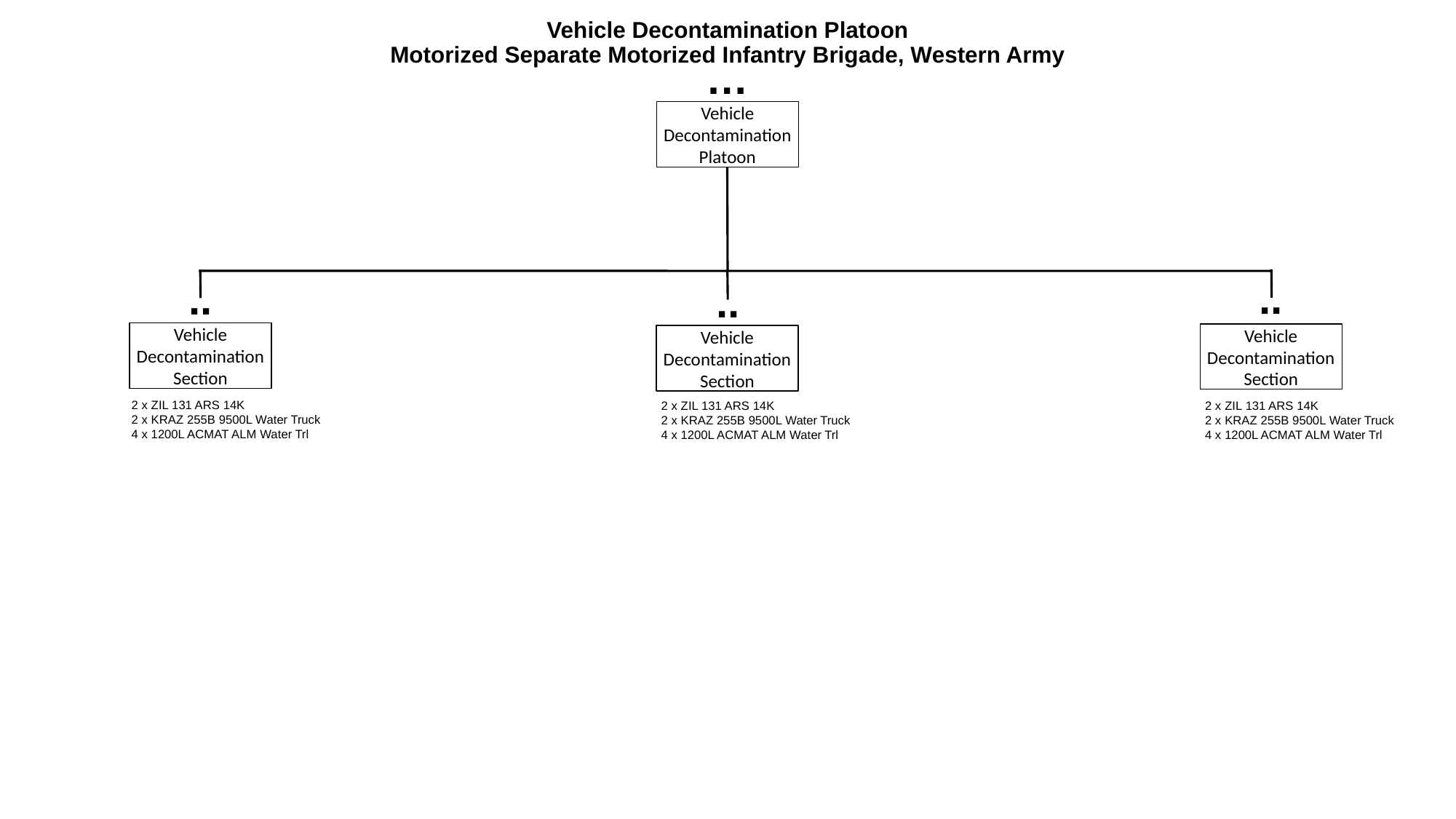

# Vehicle Decontamination Platoon Motorized Separate Motorized Infantry Brigade, Western Army
…
Vehicle Decontamination
Platoon
..
..
..
Vehicle Decontamination
Section
Vehicle Decontamination
Section
Vehicle Decontamination
Section
2 x ZIL 131 ARS 14K
2 x KRAZ 255B 9500L Water Truck
4 x 1200L ACMAT ALM Water Trl
2 x ZIL 131 ARS 14K
2 x KRAZ 255B 9500L Water Truck
4 x 1200L ACMAT ALM Water Trl
2 x ZIL 131 ARS 14K
2 x KRAZ 255B 9500L Water Truck
4 x 1200L ACMAT ALM Water Trl